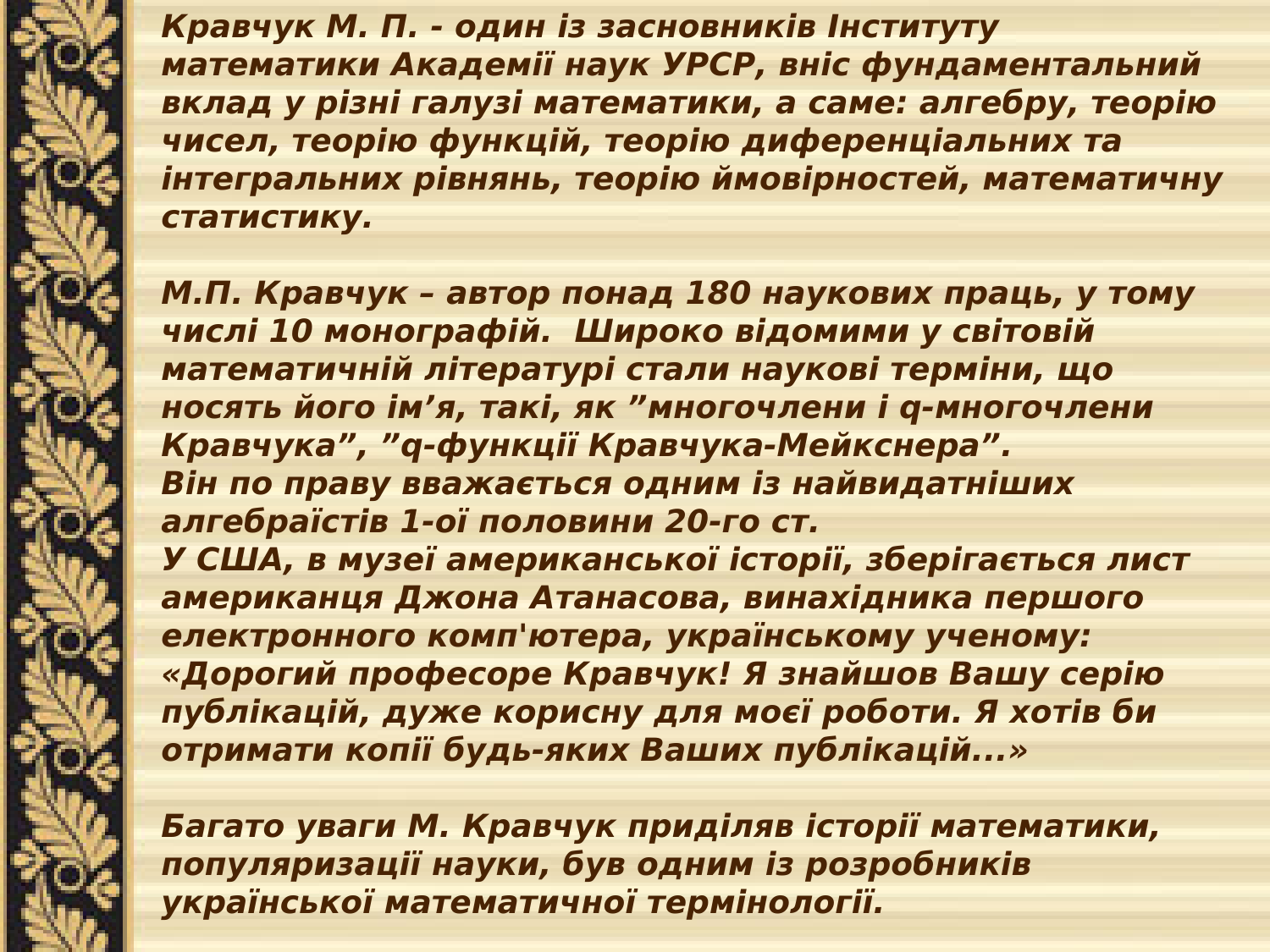

Кравчук М. П. - один із засновників Інституту математики Академії наук УРСР, вніс фундаментальний вклад у різні галузі математики, а саме: алгебру, теорію чисел, теорію функцій, теорію диференціальних та інтегральних рівнянь, теорію ймовірностей, математичну статистику.

М.П. Кравчук – автор понад 180 наукових праць, у тому числі 10 монографій.  Широко відомими у світовій математичній літературі стали наукові терміни, що носять його ім’я, такі, як ”многочлени і q-многочлени Кравчука”, ”q-функції Кравчука-Мейкснера”.
Він по праву вважається одним із найвидатніших алгебраїстів 1-ої половини 20-го ст.
У США, в музеї американської історії, зберігається лист американця Джона Атанасова, винахідника першого електронного комп'ютера, українському ученому: «Дорогий професоре Кравчук! Я знайшов Вашу серію публікацій, дуже корисну для моєї роботи. Я хотів би отримати копії будь-яких Ваших публікацій...»

Багато уваги М. Кравчук приділяв історії математики, популяризації науки, був одним із розробників української математичної термінології.